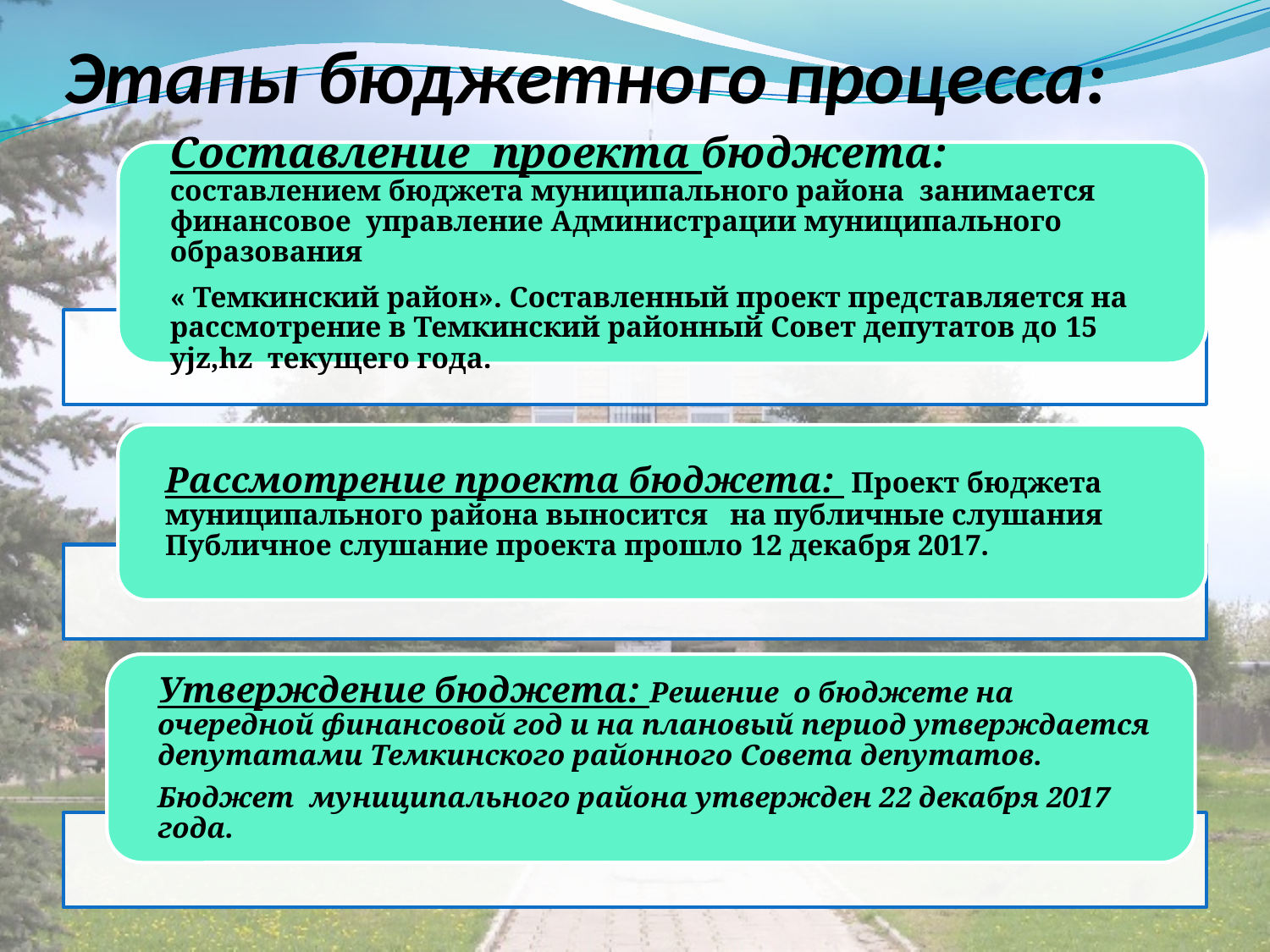

# Этапы бюджетного процесса:
Составление  проекта бюджета: составлением бюджета муниципального района  занимается финансовое  управление Администрации муниципального образования
« Темкинский район». Составленный проект представляется на рассмотрение в Темкинский районный Совет депутатов до 15  yjz,hz  текущего года.
Рассмотрение проекта бюджета:  Проект бюджета муниципального района выносится   на публичные слушания   Публичное слушание проекта прошло 12 декабря 2017.
Утверждение бюджета: Решение  о бюджете на очередной финансовой год и на плановый период утверждается депутатами Темкинского районного Совета депутатов.
Бюджет  муниципального района утвержден 22 декабря 2017 года.